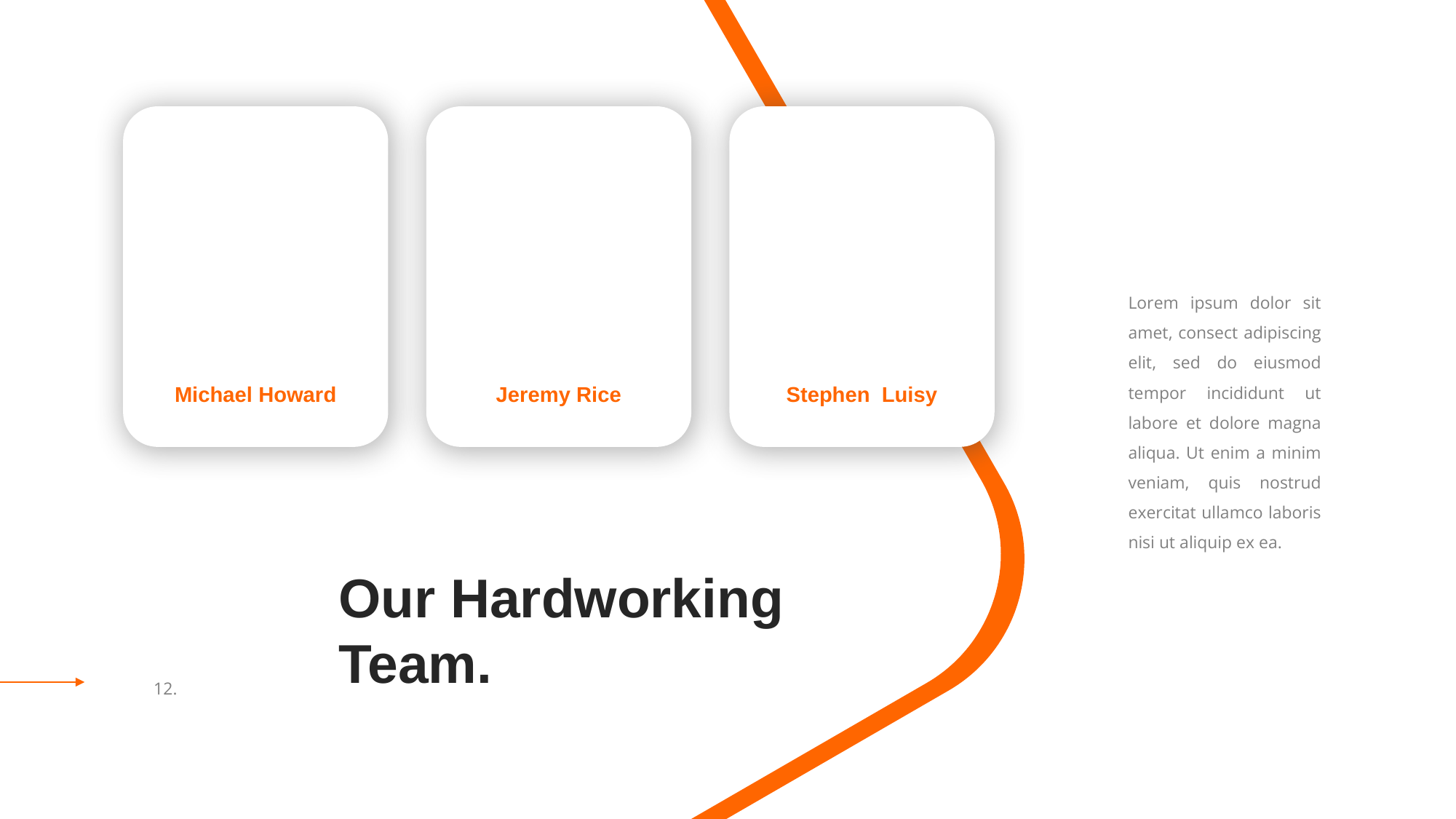

Lorem ipsum dolor sit amet, consect adipiscing elit, sed do eiusmod tempor incididunt ut labore et dolore magna aliqua. Ut enim a minim veniam, quis nostrud exercitat ullamco laboris nisi ut aliquip ex ea.
Michael Howard
Jeremy Rice
Stephen  Luisy
Our Hardworking Team.
12.